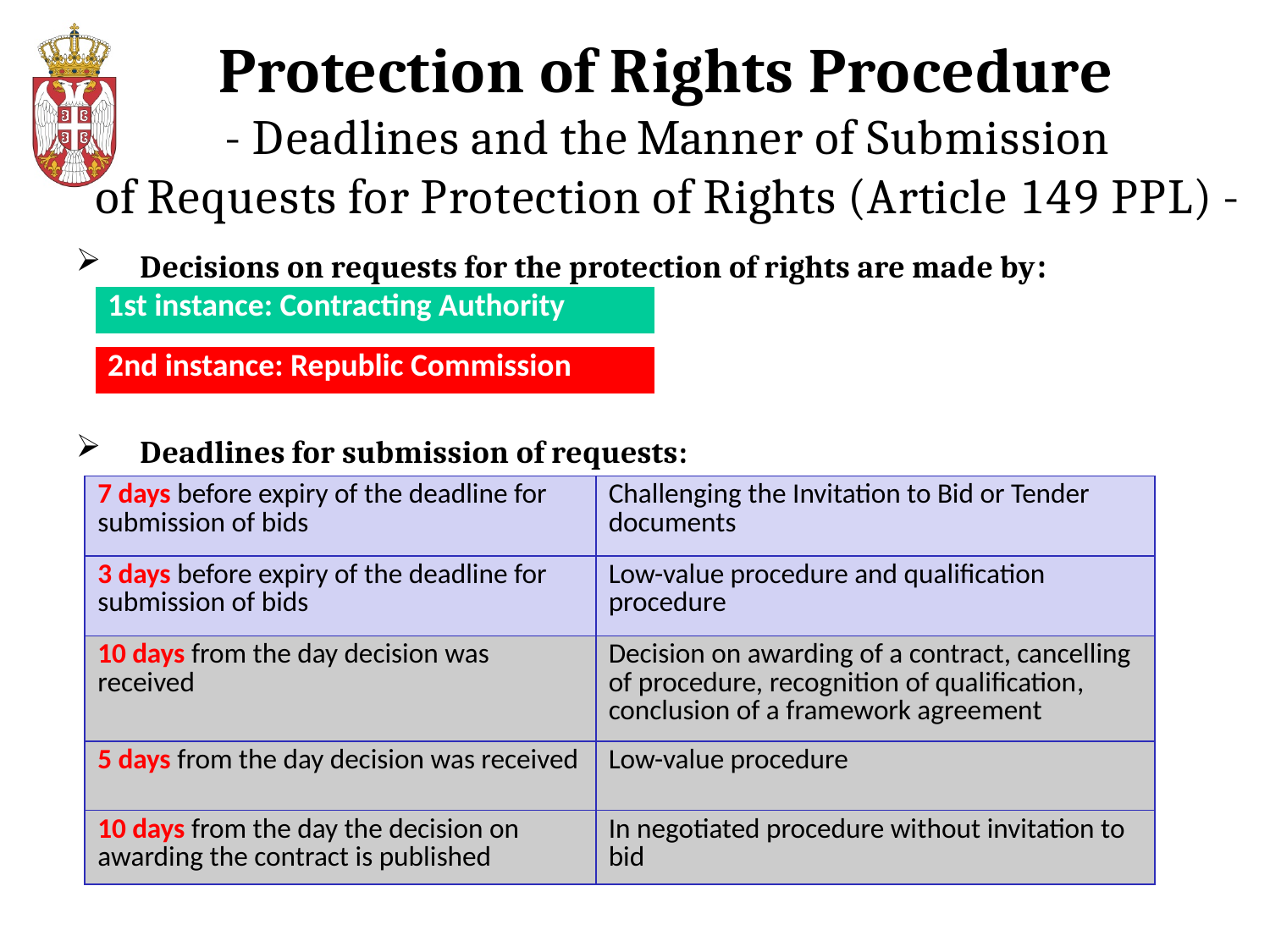

# Protection of Rights Procedure - Deadlines and the Manner of Submission of Requests for Protection of Rights (Article 149 PPL) -
Decisions on requests for the protection of rights are made by:

Deadlines for submission of requests:

| 1st instance: Contracting Authority |
| --- |
| 2nd instance: Republic Commission |
| --- |
| 7 days before expiry of the deadline for submission of bids | Challenging the Invitation to Bid or Tender documents |
| --- | --- |
| 3 days before expiry of the deadline for submission of bids | Low-value procedure and qualification procedure |
| 10 days from the day decision was received | Decision on awarding of a contract, cancelling of procedure, recognition of qualification, conclusion of a framework agreement |
| 5 days from the day decision was received | Low-value procedure |
| 10 days from the day the decision on awarding the contract is published | In negotiated procedure without invitation to bid |